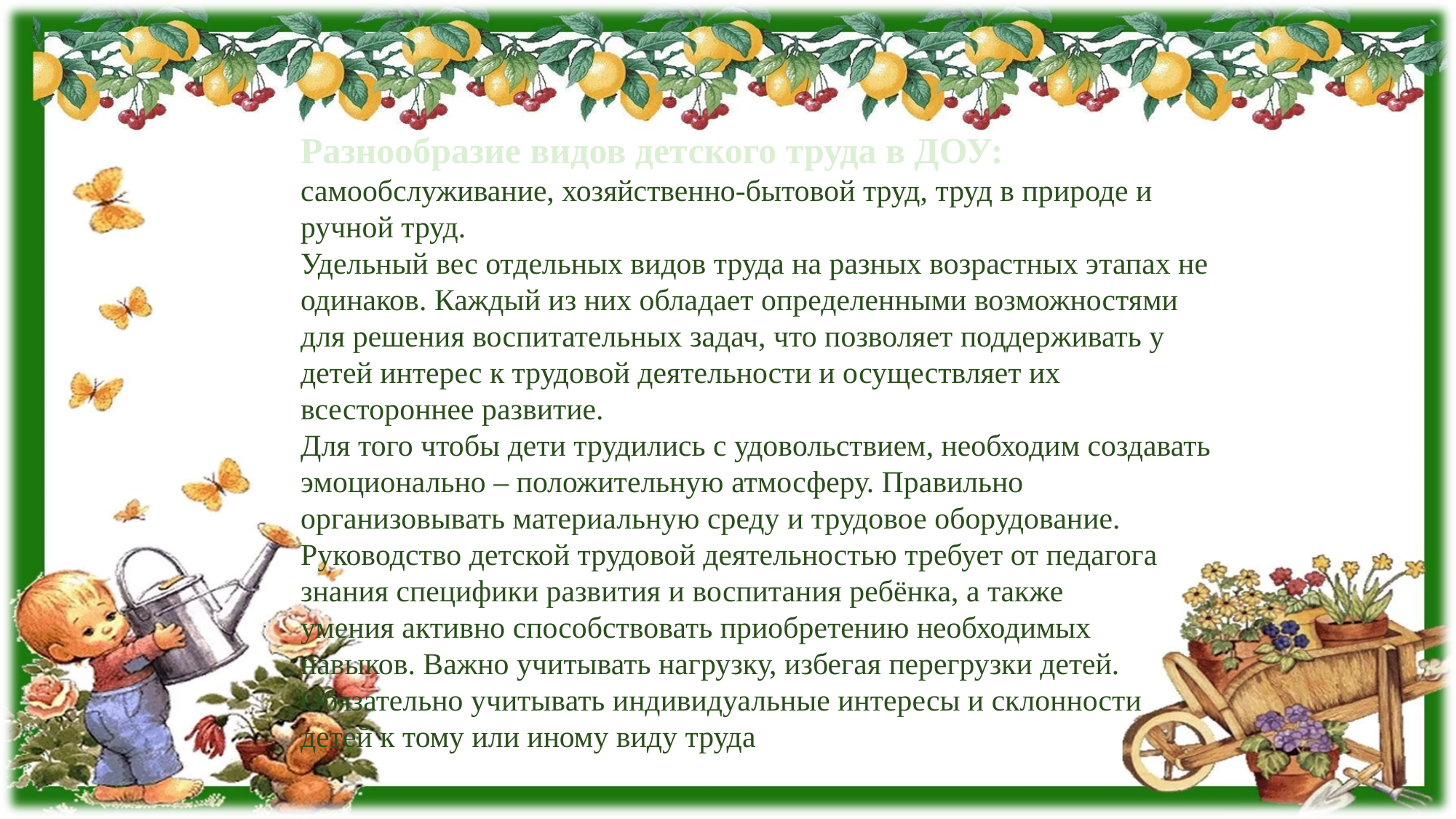

Разнообразие видов детского труда в ДОУ: самообслуживание, хозяйственно-бытовой труд, труд в природе и ручной труд.
Удельный вес отдельных видов труда на разных возрастных этапах не одинаков. Каждый из них обладает определенными возможностями для решения воспитательных задач, что позволяет поддерживать у детей интерес к трудовой деятельности и осуществляет их всестороннее развитие.
Для того чтобы дети трудились с удовольствием, необходим создавать эмоционально – положительную атмосферу. Правильно
организовывать материальную среду и трудовое оборудование.
Руководство детской трудовой деятельностью требует от педагога
знания специфики развития и воспитания ребёнка, а также
умения активно способствовать приобретению необходимых
навыков. Важно учитывать нагрузку, избегая перегрузки детей.
Обязательно учитывать индивидуальные интересы и склонности
детей к тому или иному виду труда